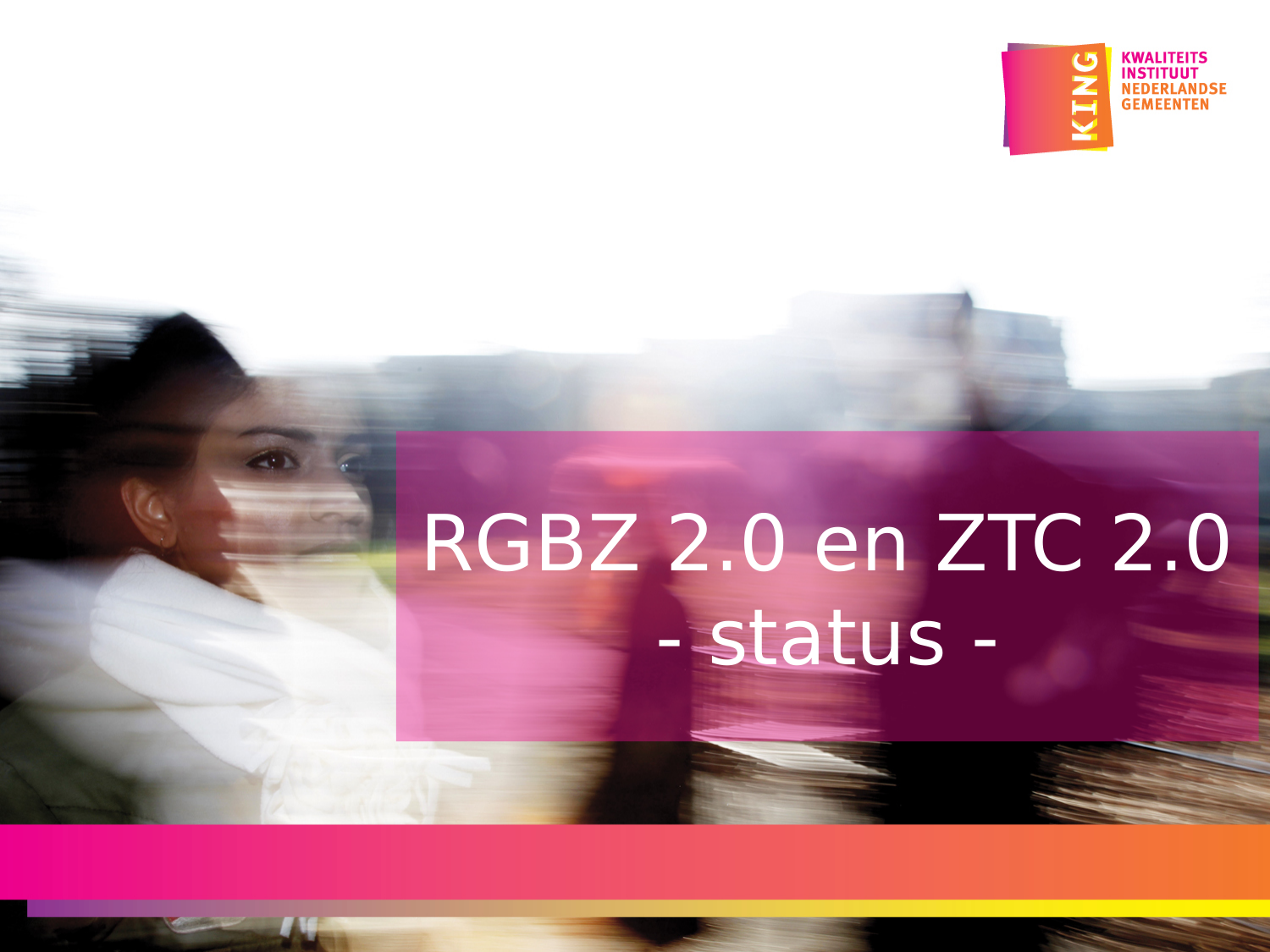

#
RGBZ 2.0 en ZTC 2.0
- status -